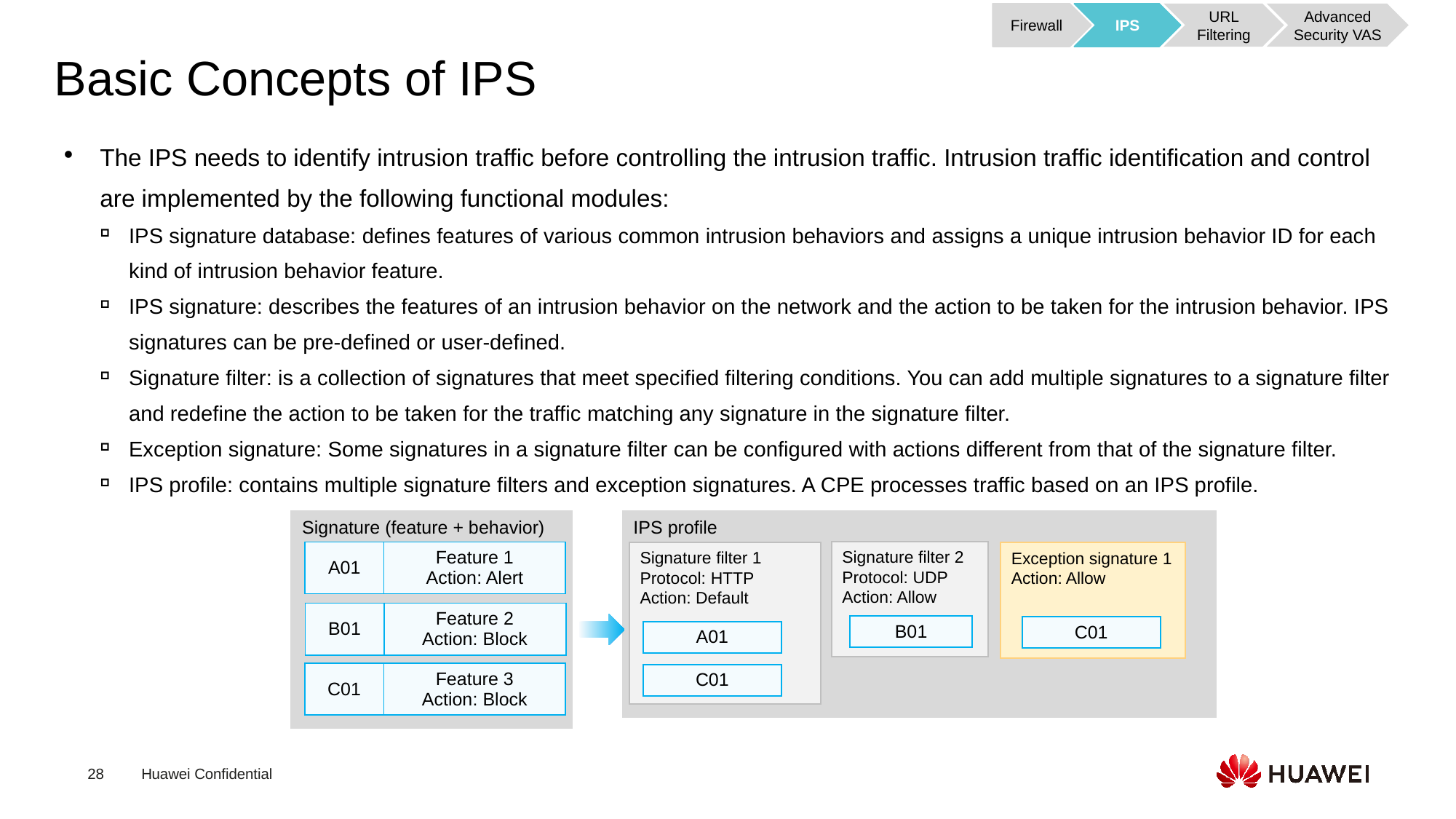

Advanced Security VAS
Firewall
IPS
URL Filtering
# Basic Concepts of IPS
The IPS needs to identify intrusion traffic before controlling the intrusion traffic. Intrusion traffic identification and control are implemented by the following functional modules:
IPS signature database: defines features of various common intrusion behaviors and assigns a unique intrusion behavior ID for each kind of intrusion behavior feature.
IPS signature: describes the features of an intrusion behavior on the network and the action to be taken for the intrusion behavior. IPS signatures can be pre-defined or user-defined.
Signature filter: is a collection of signatures that meet specified filtering conditions. You can add multiple signatures to a signature filter and redefine the action to be taken for the traffic matching any signature in the signature filter.
Exception signature: Some signatures in a signature filter can be configured with actions different from that of the signature filter.
IPS profile: contains multiple signature filters and exception signatures. A CPE processes traffic based on an IPS profile.
Signature (feature + behavior)
IPS profile
Signature filter 2
Protocol: UDP
Action: Allow
Signature filter 1
Protocol: HTTP
Action: Default
| A01 | Feature 1 Action: Alert |
| --- | --- |
Exception signature 1
Action: Allow
| B01 | Feature 2 Action: Block |
| --- | --- |

| B01 |
| --- |
| C01 |
| --- |
| A01 |
| --- |
| C01 | Feature 3 Action: Block |
| --- | --- |
| C01 |
| --- |